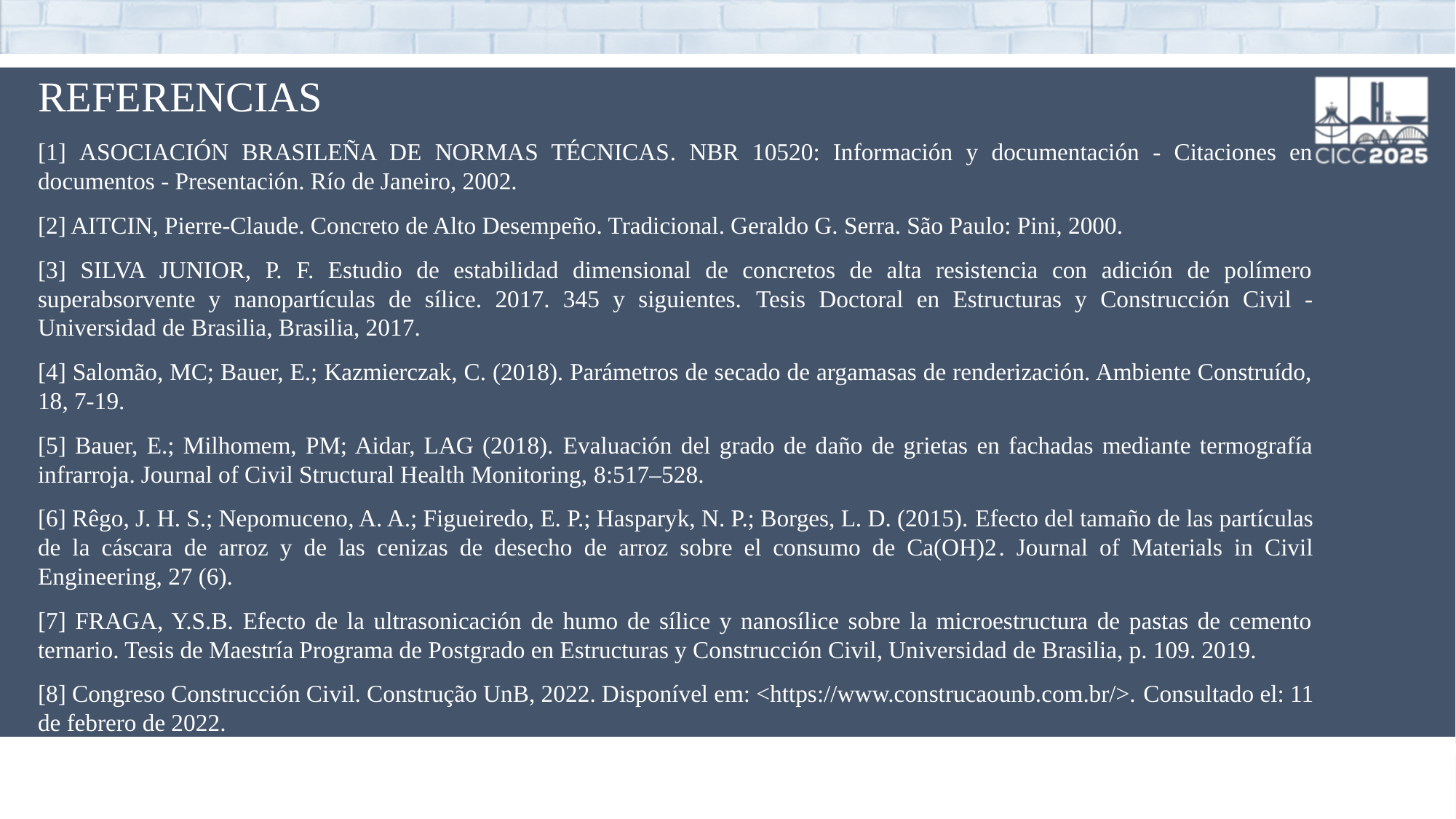

# REFERENCIAS
[1] ASOCIACIÓN BRASILEÑA DE NORMAS TÉCNICAS. NBR 10520: Información y documentación - Citaciones en documentos - Presentación. Río de Janeiro, 2002.
[2] AITCIN, Pierre-Claude. Concreto de Alto Desempeño. Tradicional. Geraldo G. Serra. São Paulo: Pini, 2000.
[3] SILVA JUNIOR, P. F. Estudio de estabilidad dimensional de concretos de alta resistencia con adición de polímero superabsorvente y nanopartículas de sílice. 2017. 345 y siguientes. Tesis Doctoral en Estructuras y Construcción Civil - Universidad de Brasilia, Brasilia, 2017.
[4] Salomão, MC; Bauer, E.; Kazmierczak, C. (2018). Parámetros de secado de argamasas de renderización. Ambiente Construído, 18, 7-19.
[5] Bauer, E.; Milhomem, PM; Aidar, LAG (2018). Evaluación del grado de daño de grietas en fachadas mediante termografía infrarroja. Journal of Civil Structural Health Monitoring, 8:517–528.
[6] Rêgo, J. H. S.; Nepomuceno, A. A.; Figueiredo, E. P.; Hasparyk, N. P.; Borges, L. D. (2015). Efecto del tamaño de las partículas de la cáscara de arroz y de las cenizas de desecho de arroz sobre el consumo de Ca(OH)2. Journal of Materials in Civil Engineering, 27 (6).
[7] FRAGA, Y.S.B. Efecto de la ultrasonicación de humo de sílice y nanosílice sobre la microestructura de pastas de cemento ternario. Tesis de Maestría Programa de Postgrado en Estructuras y Construcción Civil, Universidad de Brasilia, p. 109. 2019.
[8] Congreso Construcción Civil. Construção UnB, 2022. Disponível em: <https://www.construcaounb.com.br/>. Consultado el: 11 de febrero de 2022.